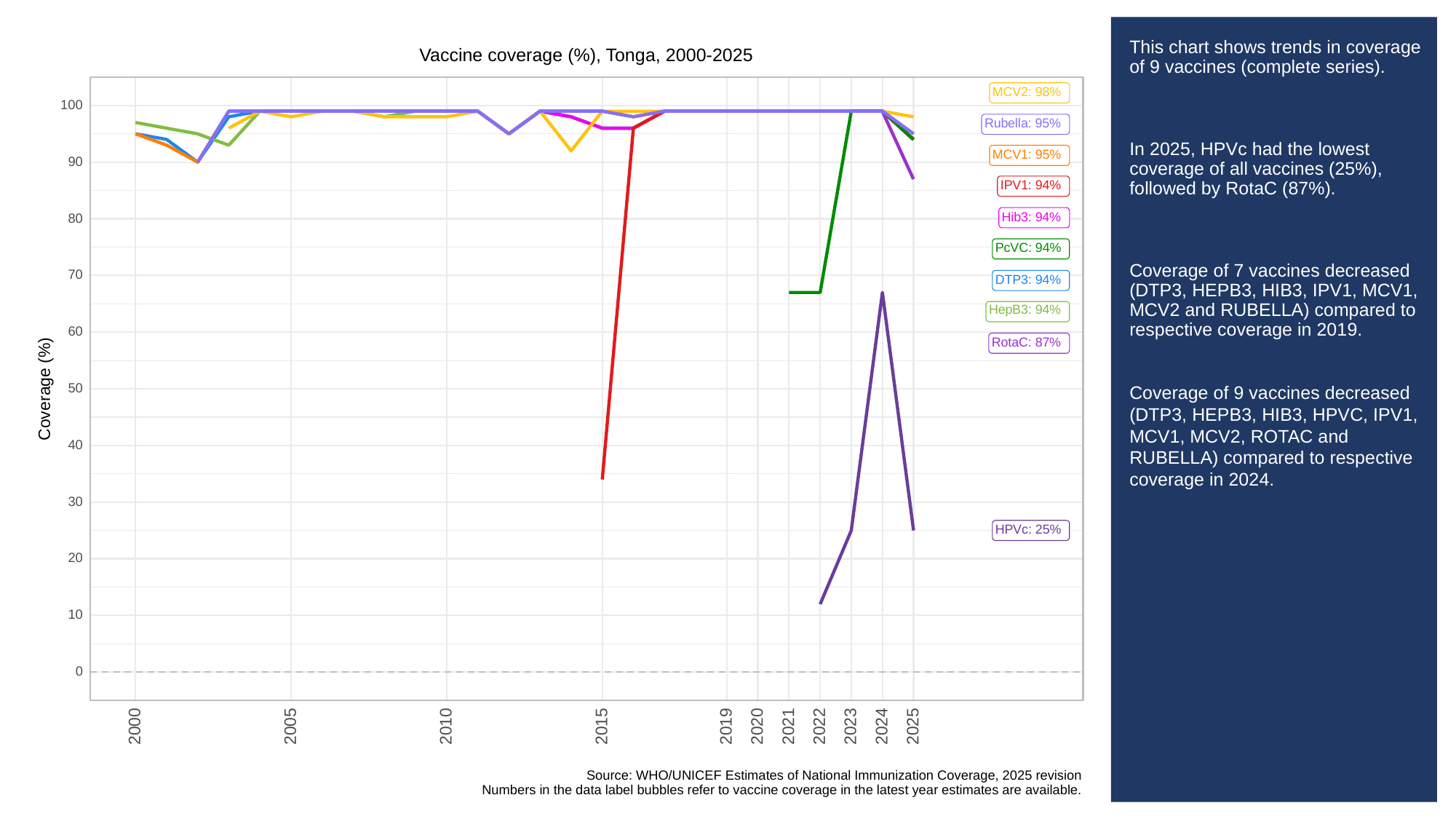

# This chart shows trends in coverage of 9 vaccines (complete series).

In 2025, HPVc had the lowest coverage of all vaccines (25%), followed by RotaC (87%).

Coverage of 7 vaccines decreased (DTP3, HEPB3, HIB3, IPV1, MCV1, MCV2 and RUBELLA) compared to respective coverage in 2019.

Coverage of 9 vaccines decreased (DTP3, HEPB3, HIB3, HPVC, IPV1, MCV1, MCV2, ROTAC and RUBELLA) compared to respective coverage in 2024.

Vaccine coverage (%), Tonga, 2000-2025

MCV2: 98%

100

Rubella: 95%

MCV1: 95%
90

IPV1: 94%

Hib3: 94%
80

PcVC: 94%

70
DTP3: 94%

HepB3: 94%
60

RotaC: 87%

Coverage (%)
50

40

30

HPVc: 25%

20

10

0

2023
2000
2005
2010
2015
2019
2020
2021
2022
2024
2025
Source: WHO/UNICEF Estimates of National Immunization Coverage, 2025 revision
Numbers in the data label bubbles refer to vaccine coverage in the latest year estimates are available.